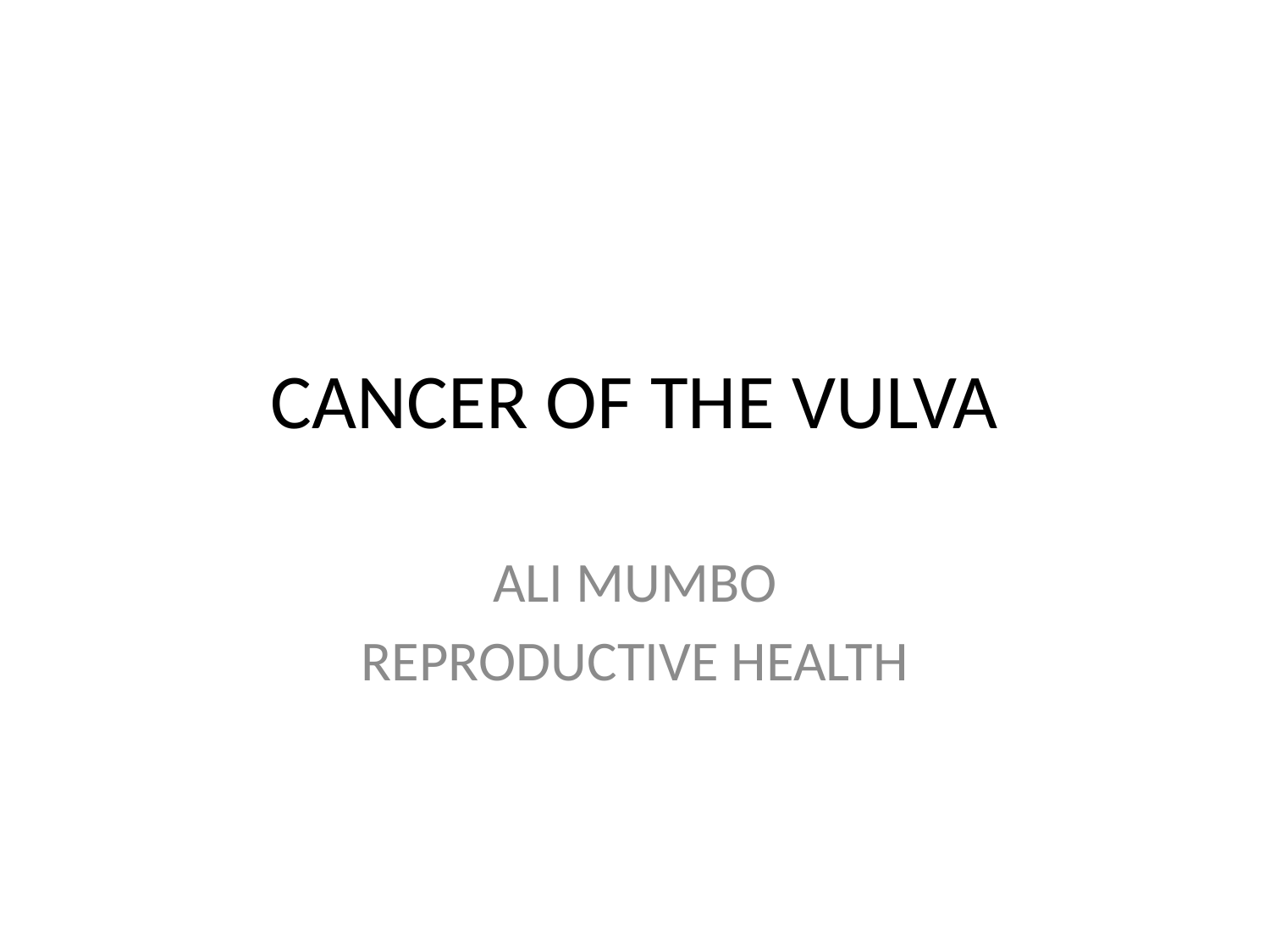

# CANCER OF THE VULVA
ALI MUMBO
REPRODUCTIVE HEALTH